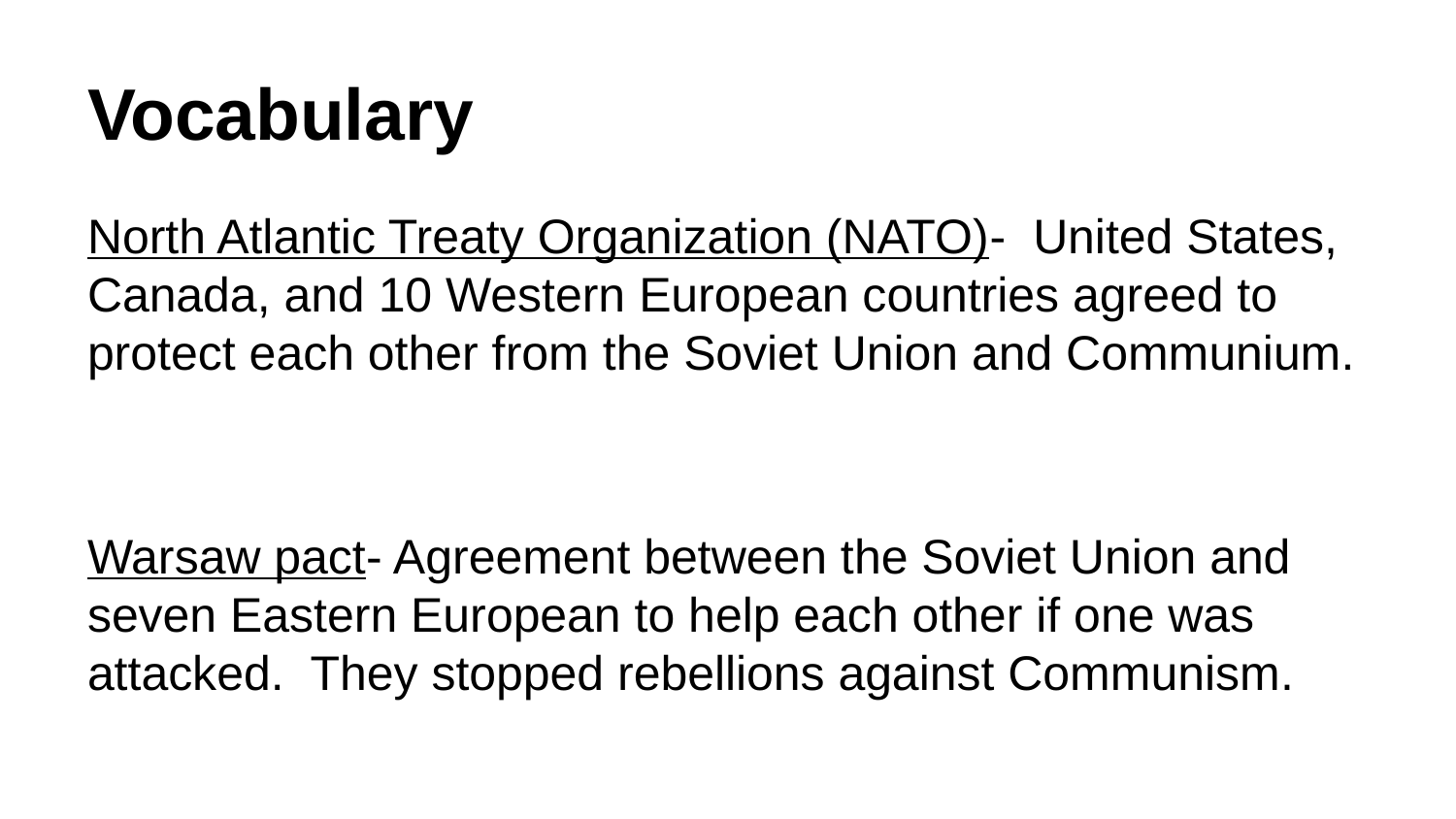

# Vocabulary
North Atlantic Treaty Organization (NATO)-  United States, Canada, and 10 Western European countries agreed to protect each other from the Soviet Union and Communium.

Warsaw pact- Agreement between the Soviet Union and seven Eastern European to help each other if one was attacked.  They stopped rebellions against Communism.